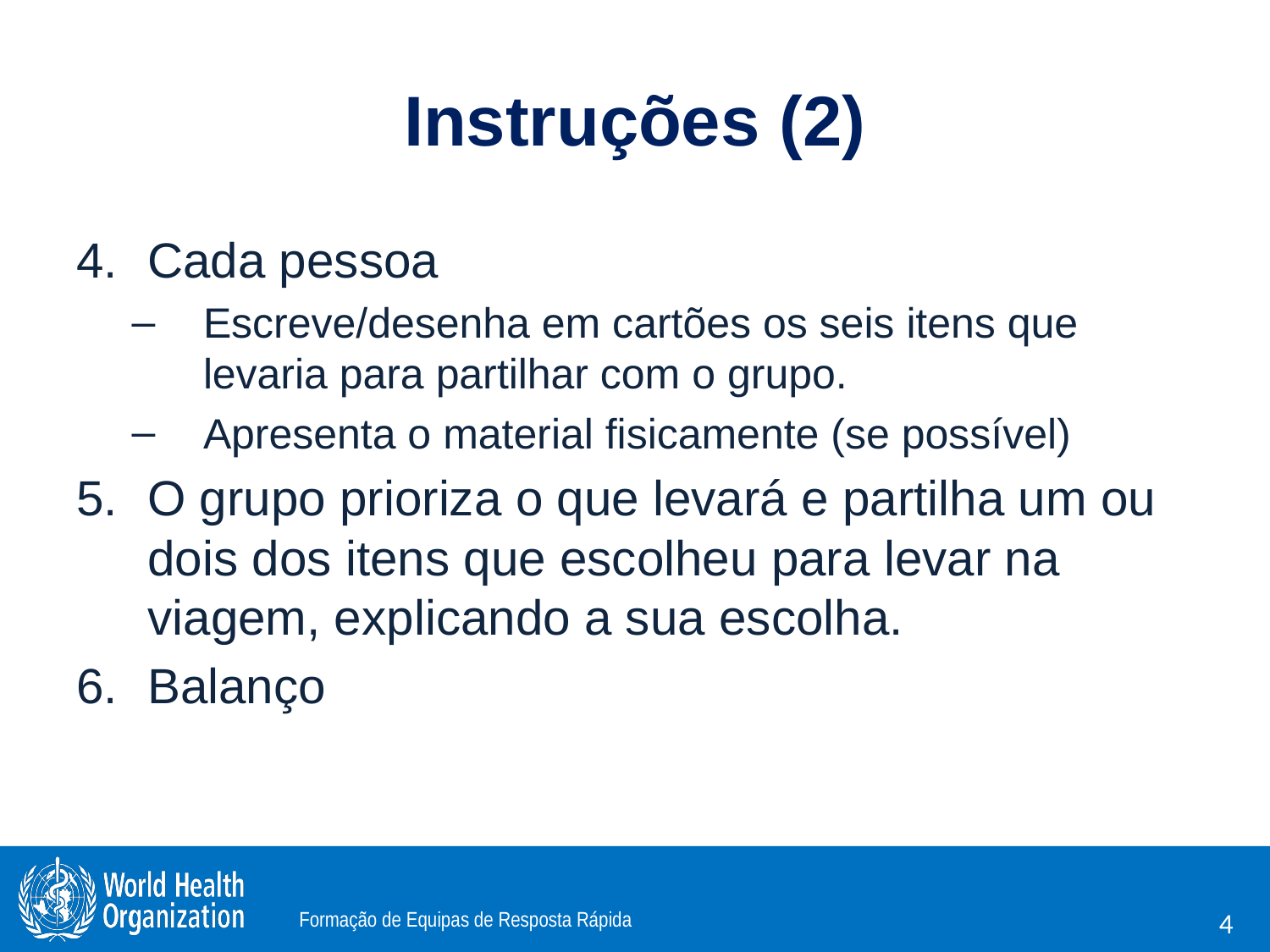

# Instruções (2)
Cada pessoa
Escreve/desenha em cartões os seis itens que levaria para partilhar com o grupo.
Apresenta o material fisicamente (se possível)
O grupo prioriza o que levará e partilha um ou dois dos itens que escolheu para levar na viagem, explicando a sua escolha.
Balanço